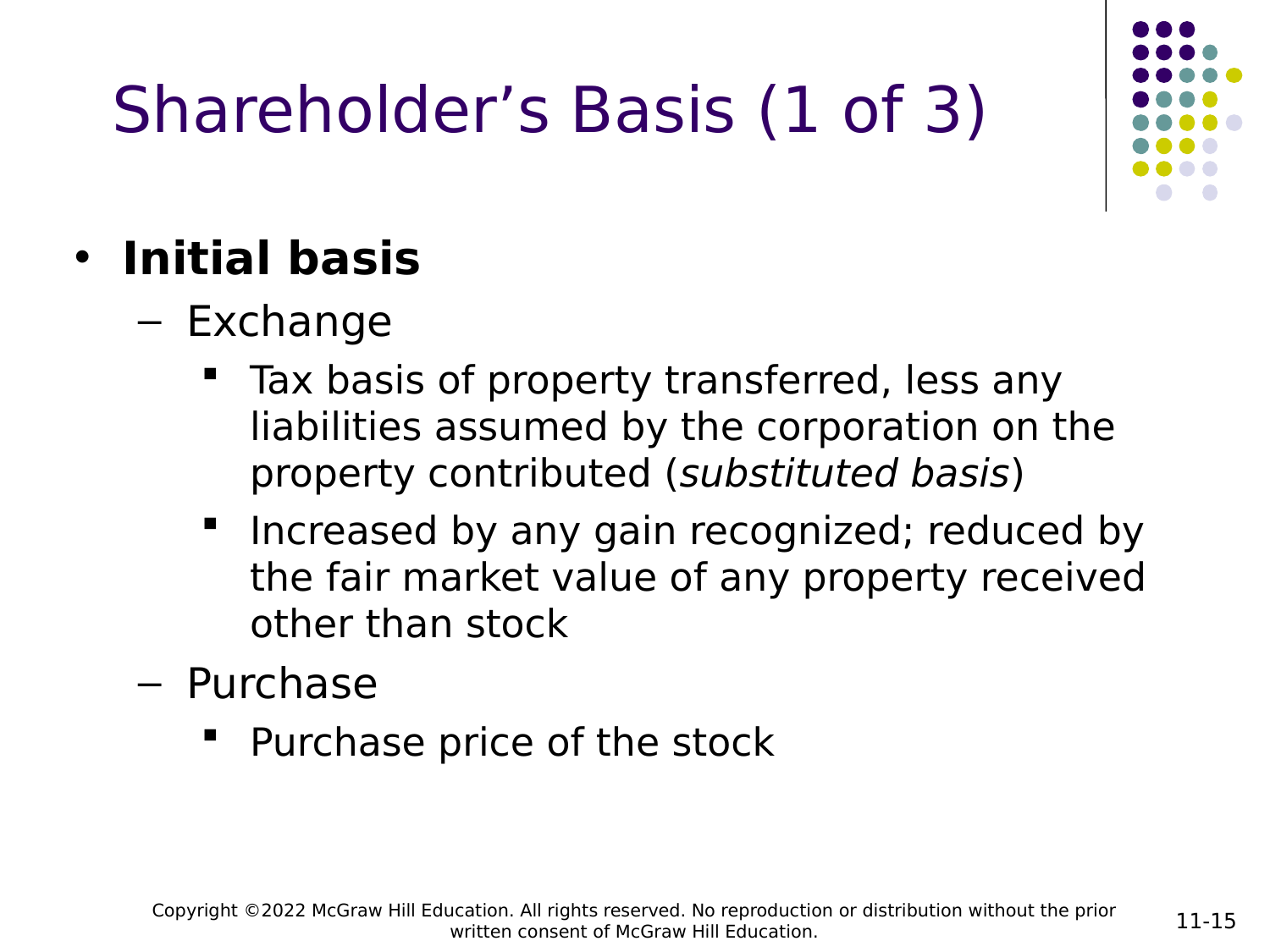

# Shareholder’s Basis (1 of 3)
Initial basis
Exchange
Tax basis of property transferred, less any liabilities assumed by the corporation on the property contributed (substituted basis)
Increased by any gain recognized; reduced by the fair market value of any property received other than stock
Purchase
Purchase price of the stock